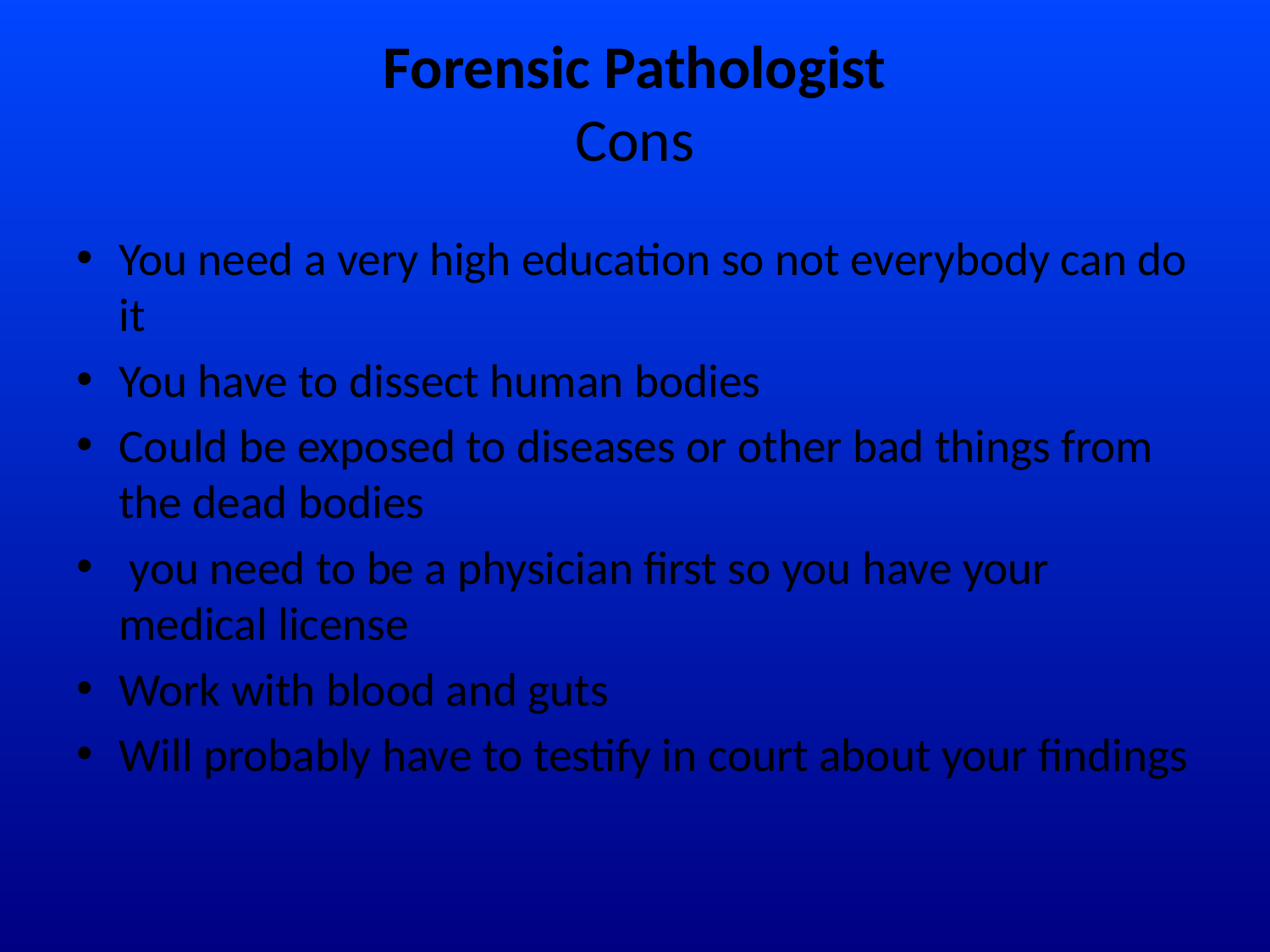

# Forensic Pathologist Cons
You need a very high education so not everybody can do it
You have to dissect human bodies
Could be exposed to diseases or other bad things from the dead bodies
 you need to be a physician first so you have your medical license
Work with blood and guts
Will probably have to testify in court about your findings